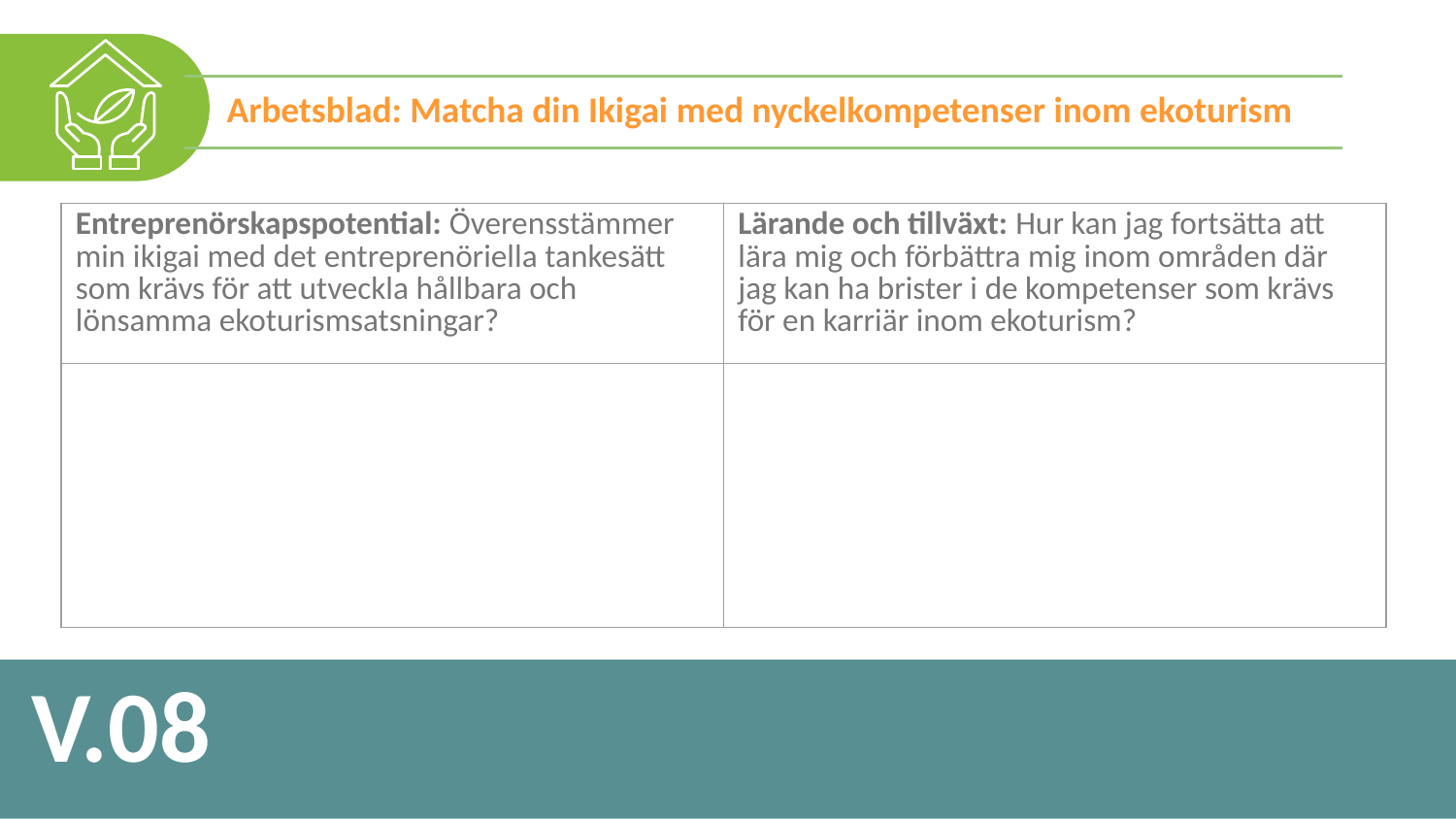

Arbetsblad: Matcha din Ikigai med nyckelkompetenser inom ekoturism

| Entreprenörskapspotential: Överensstämmer min ikigai med det entreprenöriella tankesätt som krävs för att utveckla hållbara och lönsamma ekoturismsatsningar? | Lärande och tillväxt: Hur kan jag fortsätta att lära mig och förbättra mig inom områden där jag kan ha brister i de kompetenser som krävs för en karriär inom ekoturism? |
| --- | --- |
|  |  |

V.08